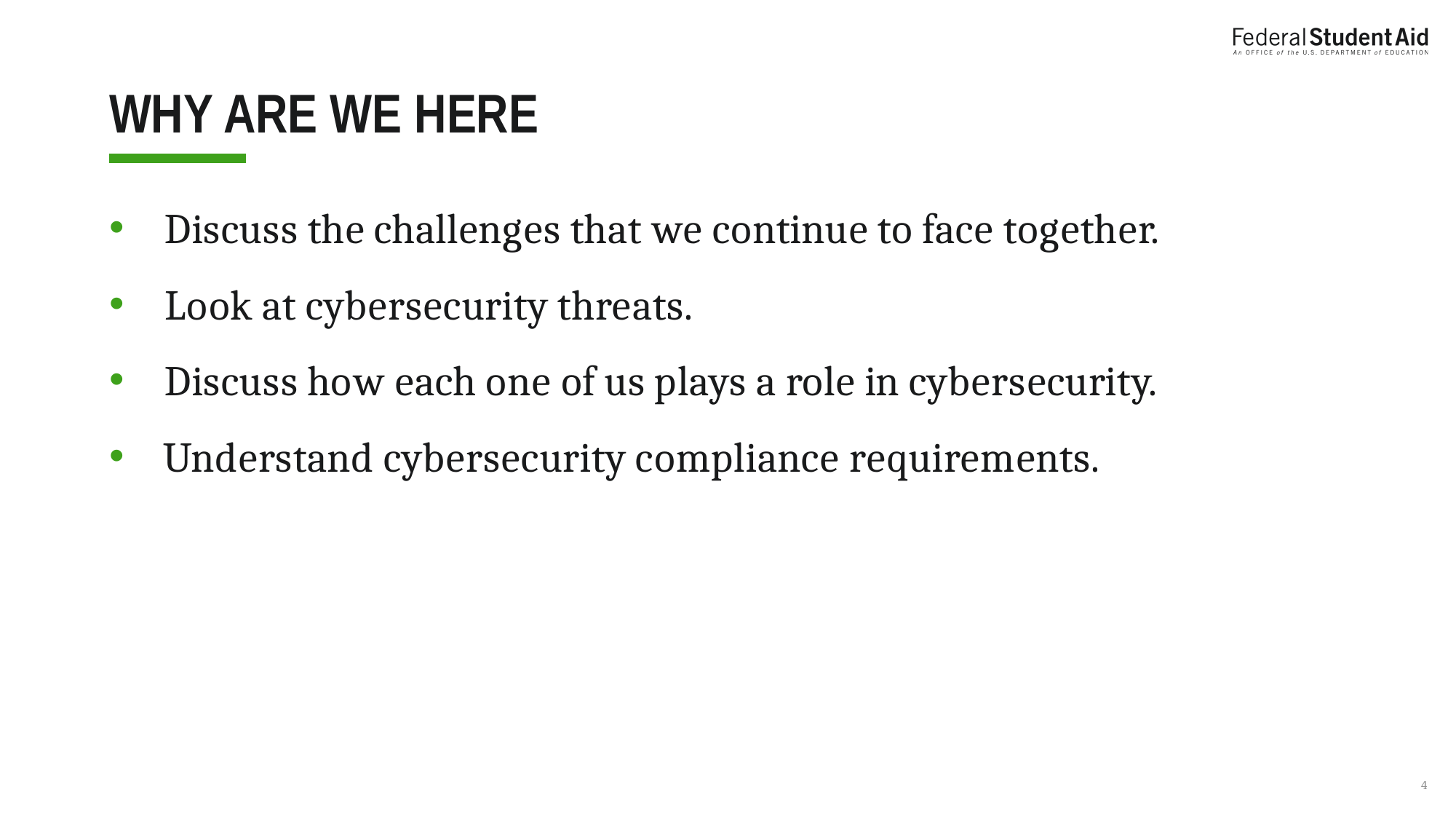

# Why are we here
Discuss the challenges that we continue to face together.
Look at cybersecurity threats.
Discuss how each one of us plays a role in cybersecurity.
Understand cybersecurity compliance requirements.
4